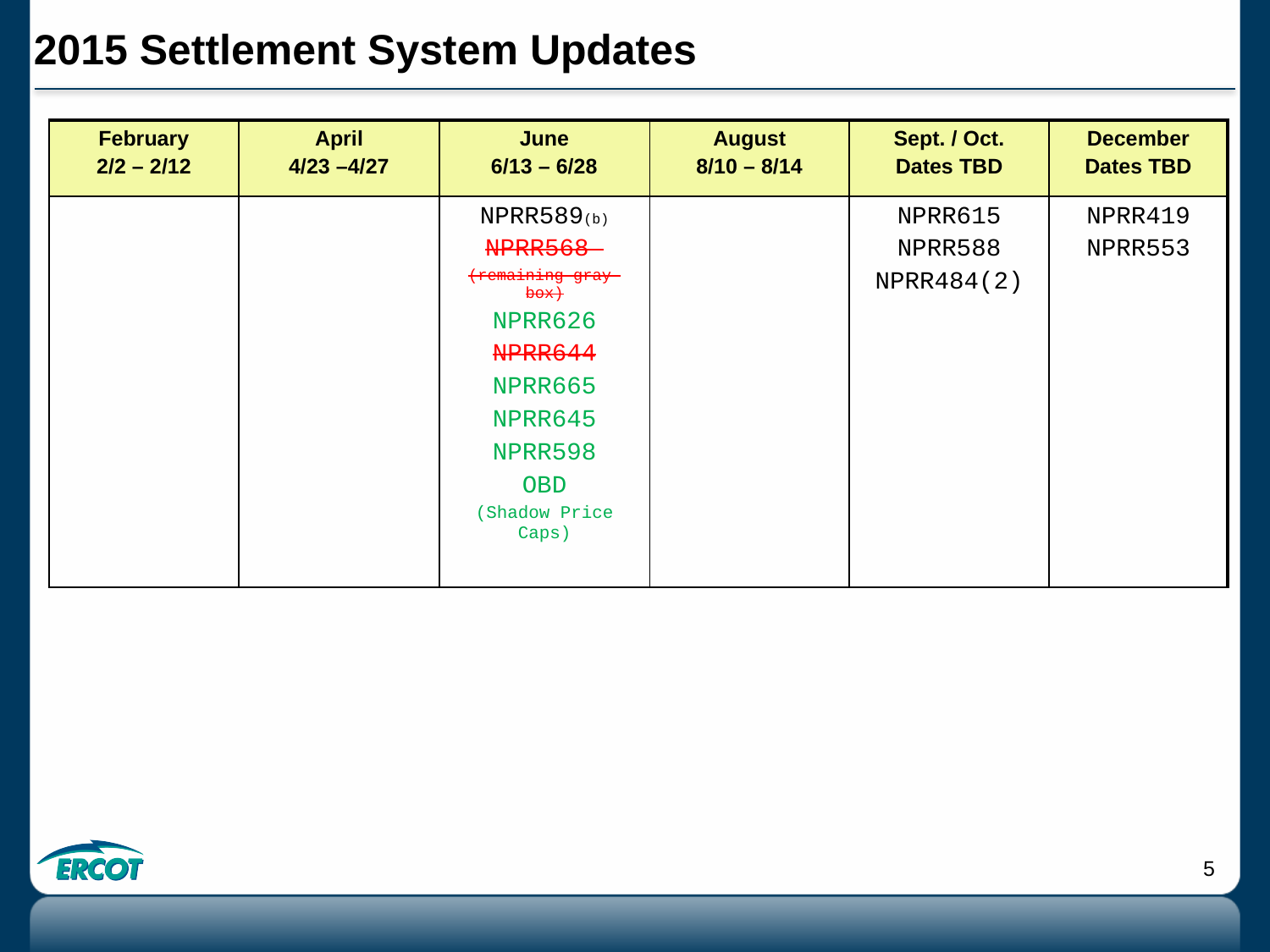

# 2015 Settlement System Updates

| February 2/2 – 2/12 | April 4/23 –4/27 | June 6/13 – 6/28 | August 8/10 – 8/14 | Sept. / Oct. Dates TBD | December Dates TBD |
| --- | --- | --- | --- | --- | --- |
|  |  | NPRR589(b) NPRR568 (remaining gray-box) NPRR626 NPRR644 NPRR665 NPRR645 NPRR598 OBD (Shadow Price Caps) |  | NPRR615 NPRR588 NPRR484(2) | NPRR419 NPRR553 |